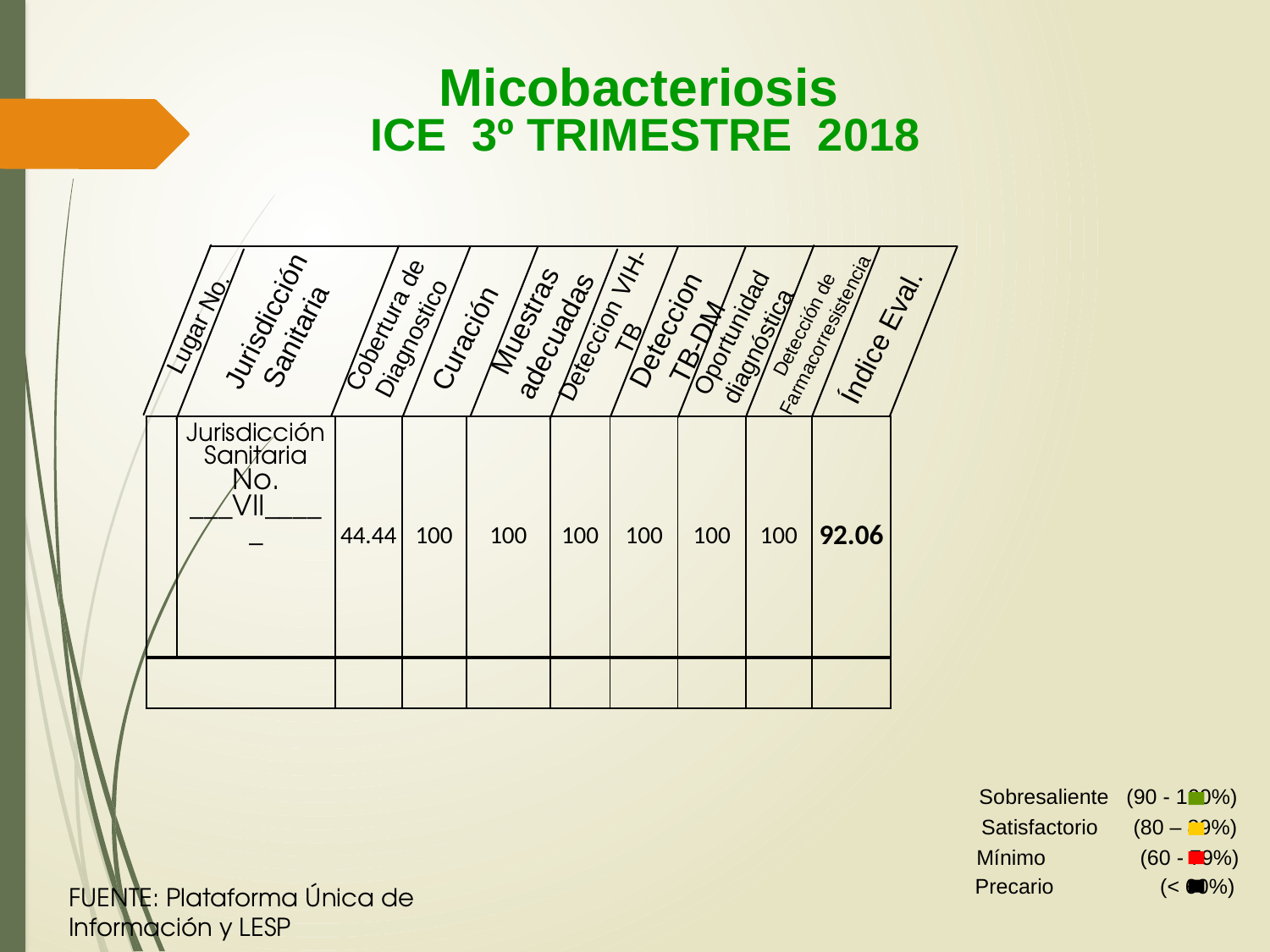

Micobacteriosis
 ICE  3º TRIMESTRE  2018
Muestras adecuadas
Jurisdicción Sanitaria
Deteccion
TB-DM
Cobertura de Diagnostico
Deteccion VIH-TB
Detección de Farmacorresistencia
Lugar No.
Oportunidad diagnóstica
Índice Eval.
Curación
|  | Jurisdicción Sanitaria No. \_\_\_VII\_\_\_\_\_ | 44.44 | 100 | 100 | 100 | 100 | 100 | 100 | 92.06 |
| --- | --- | --- | --- | --- | --- | --- | --- | --- | --- |
|  |  |  |  |  |  |  |  |  |  |
Sobresaliente   (90 - 100%)

Satisfactorio      (80 – 89%)

Mínimo                (60 - 79%)

Precario                  (< 60%)
FUENTE: Plataforma Única de Información y LESP